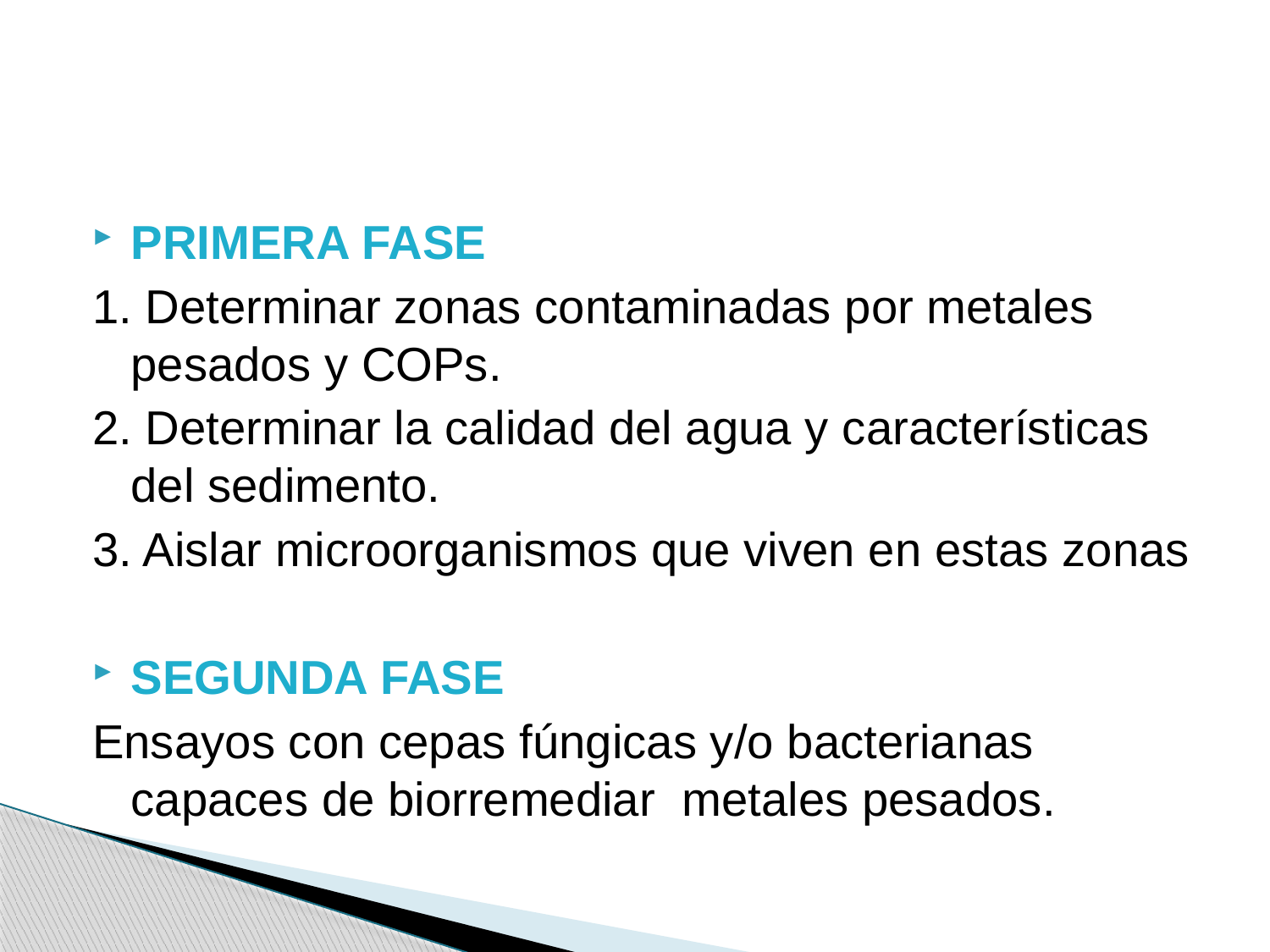

#
PRIMERA FASE
1. Determinar zonas contaminadas por metales pesados y COPs.
2. Determinar la calidad del agua y características del sedimento.
3. Aislar microorganismos que viven en estas zonas

SEGUNDA FASE
Ensayos con cepas fúngicas y/o bacterianas capaces de biorremediar  metales pesados.